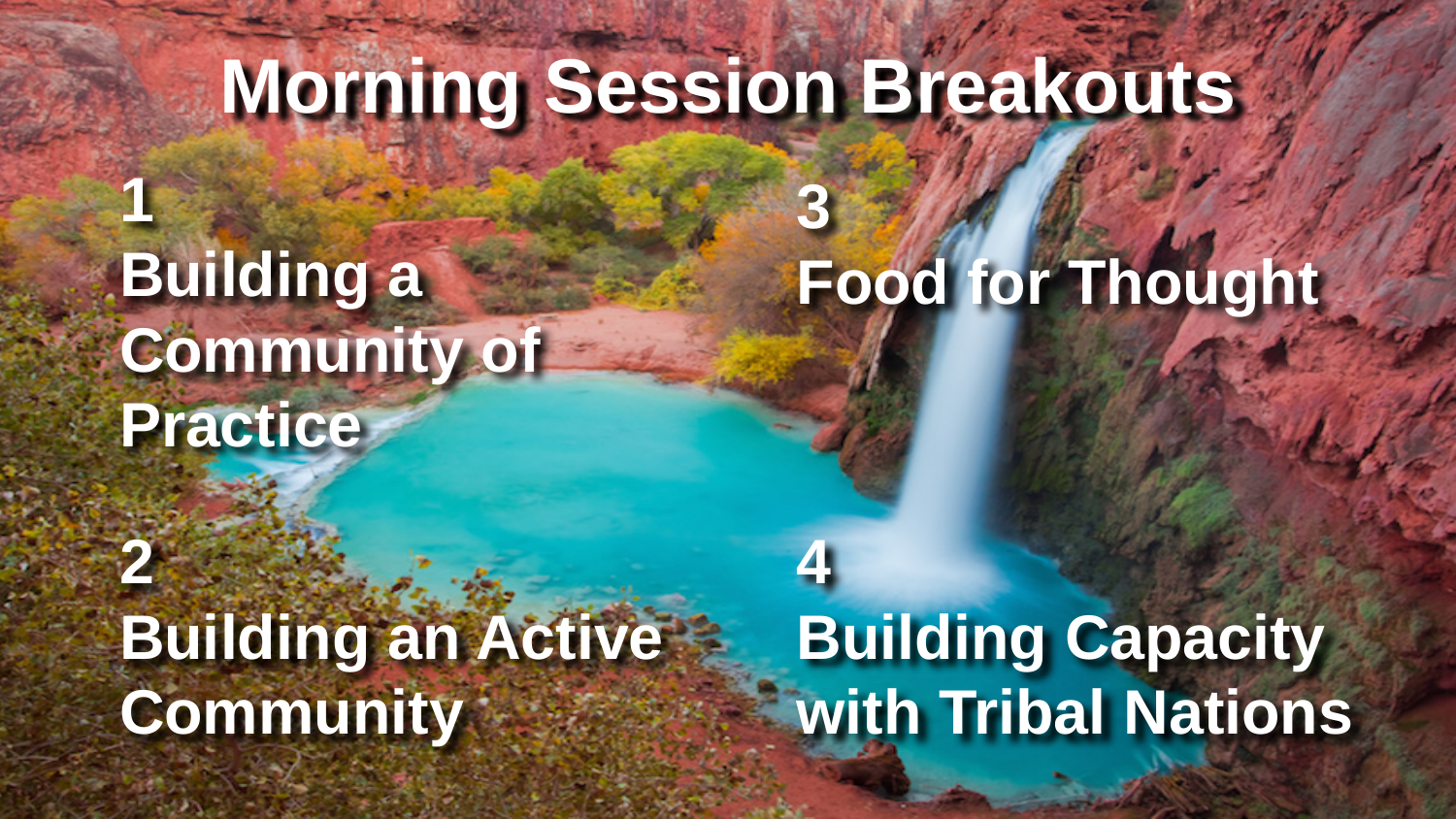

Morning Session Breakouts
1
Building a Community of Practice
3
Food for Thought
4
Building Capacity with Tribal Nations
2
Building an Active Community